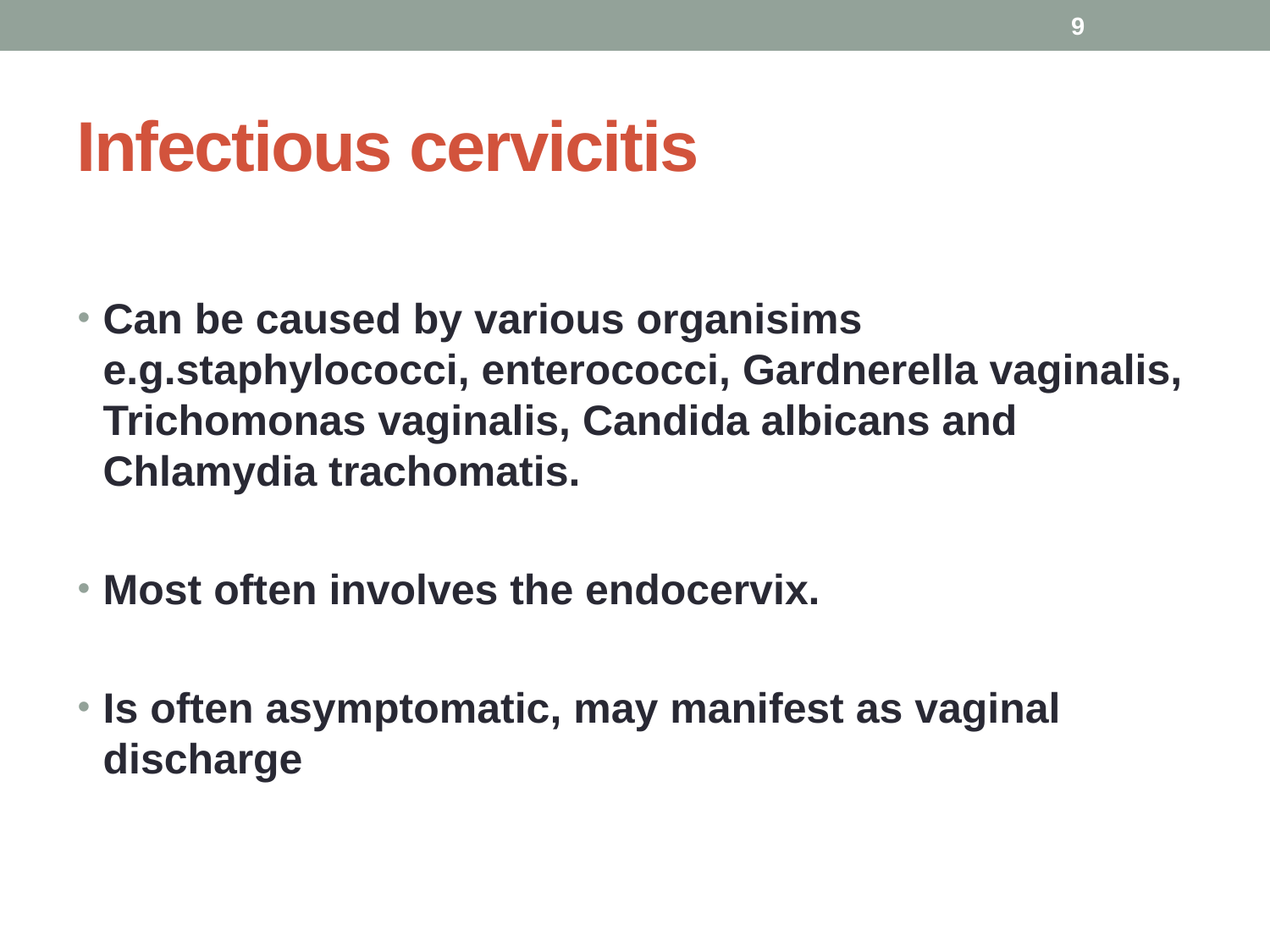

9
# Infectious cervicitis

Can be caused by various organisims e.g.staphylococci, enterococci, Gardnerella vaginalis, Trichomonas vaginalis, Candida albicans and Chlamydia trachomatis.

Most often involves the endocervix.

Is often asymptomatic, may manifest as vaginal discharge